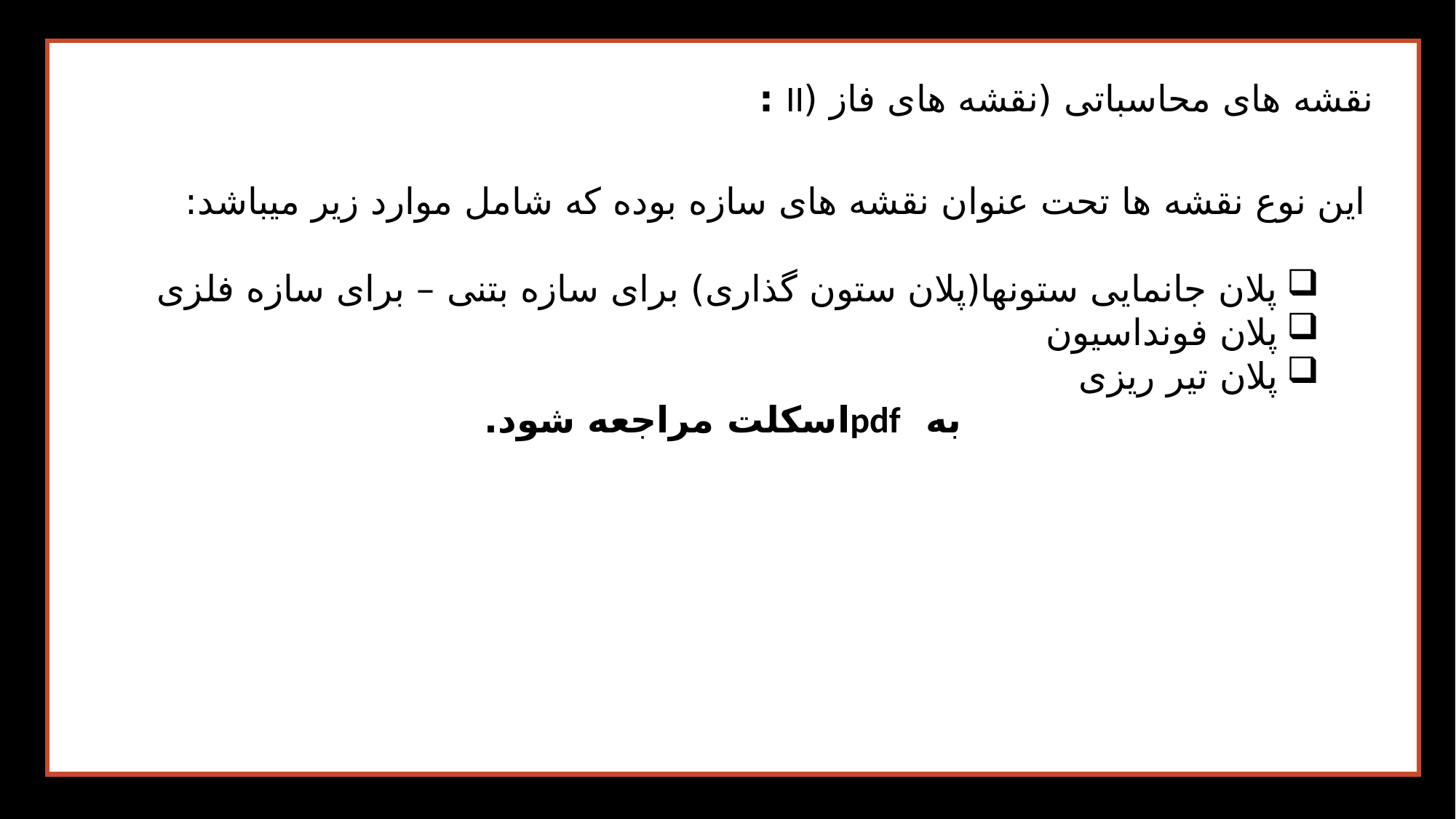

نقشه های محاسباتی (نقشه های فاز (II :
 این نوع نقشه ها تحت عنوان نقشه های سازه بوده که شامل موارد زیر میباشد:

پلان جانمایی ستونها(پلان ستون گذاری) برای سازه بتنی – برای سازه فلزی
پلان فونداسیون
پلان تیر ریزی
به  pdfاسکلت مراجعه شود.